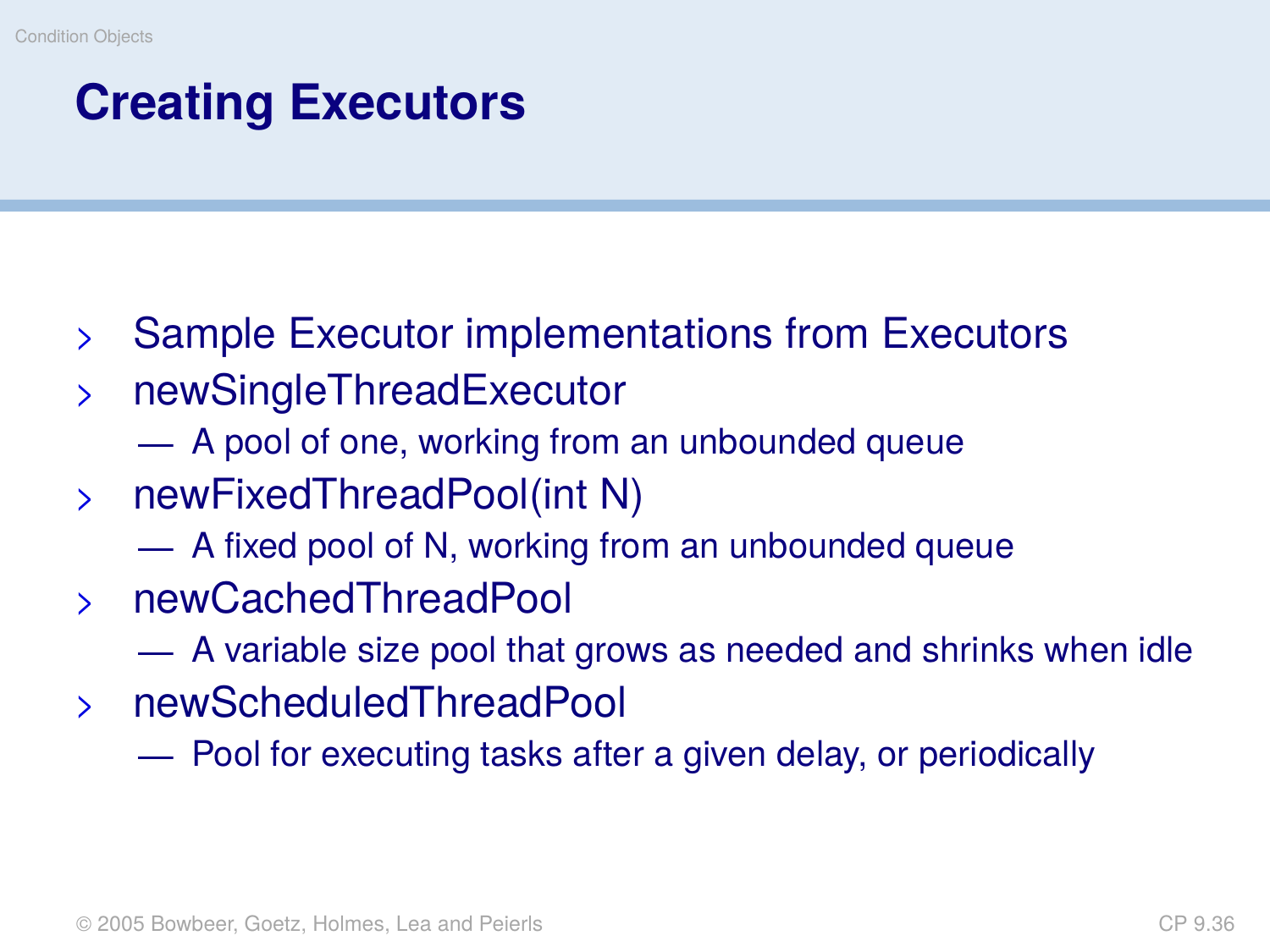

Condition Objects
# Creating Executors
Sample Executor implementations from Executors
newSingleThreadExecutor
A pool of one, working from an unbounded queue
newFixedThreadPool(int N)
A fixed pool of N, working from an unbounded queue
newCachedThreadPool
A variable size pool that grows as needed and shrinks when idle
newScheduledThreadPool
Pool for executing tasks after a given delay, or periodically
© 2005 Bowbeer, Goetz, Holmes, Lea and Peierls
© Oscar Nierstrasz
CP 9.36